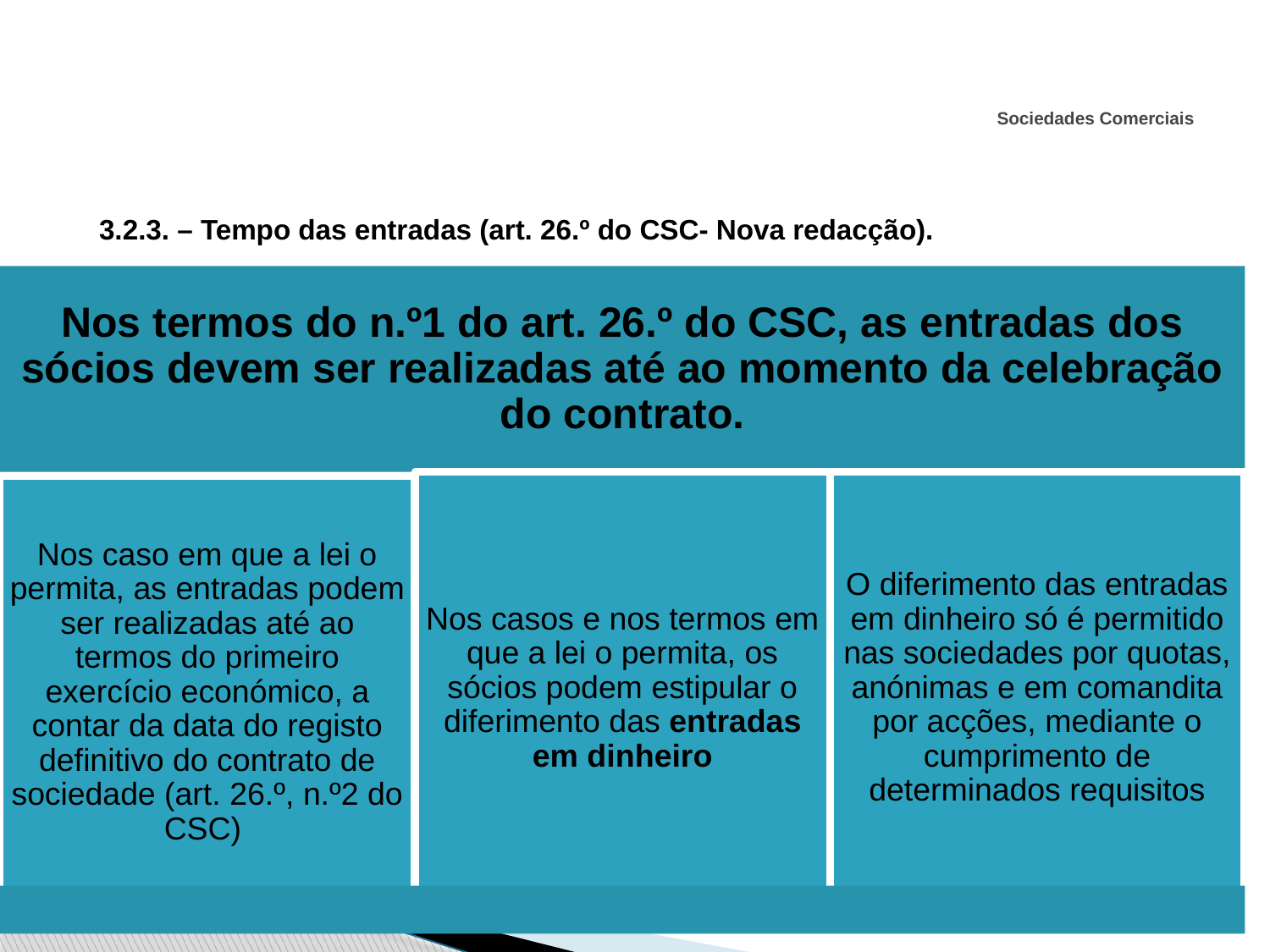

# Sociedades Comerciais
 3.2.3. – Tempo das entradas (art. 26.º do CSC- Nova redacção).

Nos termos do n.º1 do art. 26.º do CSC, as entradas dos sócios devem ser realizadas até ao momento da celebração do contrato.
Nos caso em que a lei o permita, as entradas podem ser realizadas até ao termos do primeiro exercício económico, a contar da data do registo definitivo do contrato de sociedade (art. 26.º, n.º2 do CSC)
Nos casos e nos termos em que a lei o permita, os sócios podem estipular o diferimento das entradas em dinheiro
O diferimento das entradas em dinheiro só é permitido nas sociedades por quotas, anónimas e em comandita por acções, mediante o cumprimento de determinados requisitos